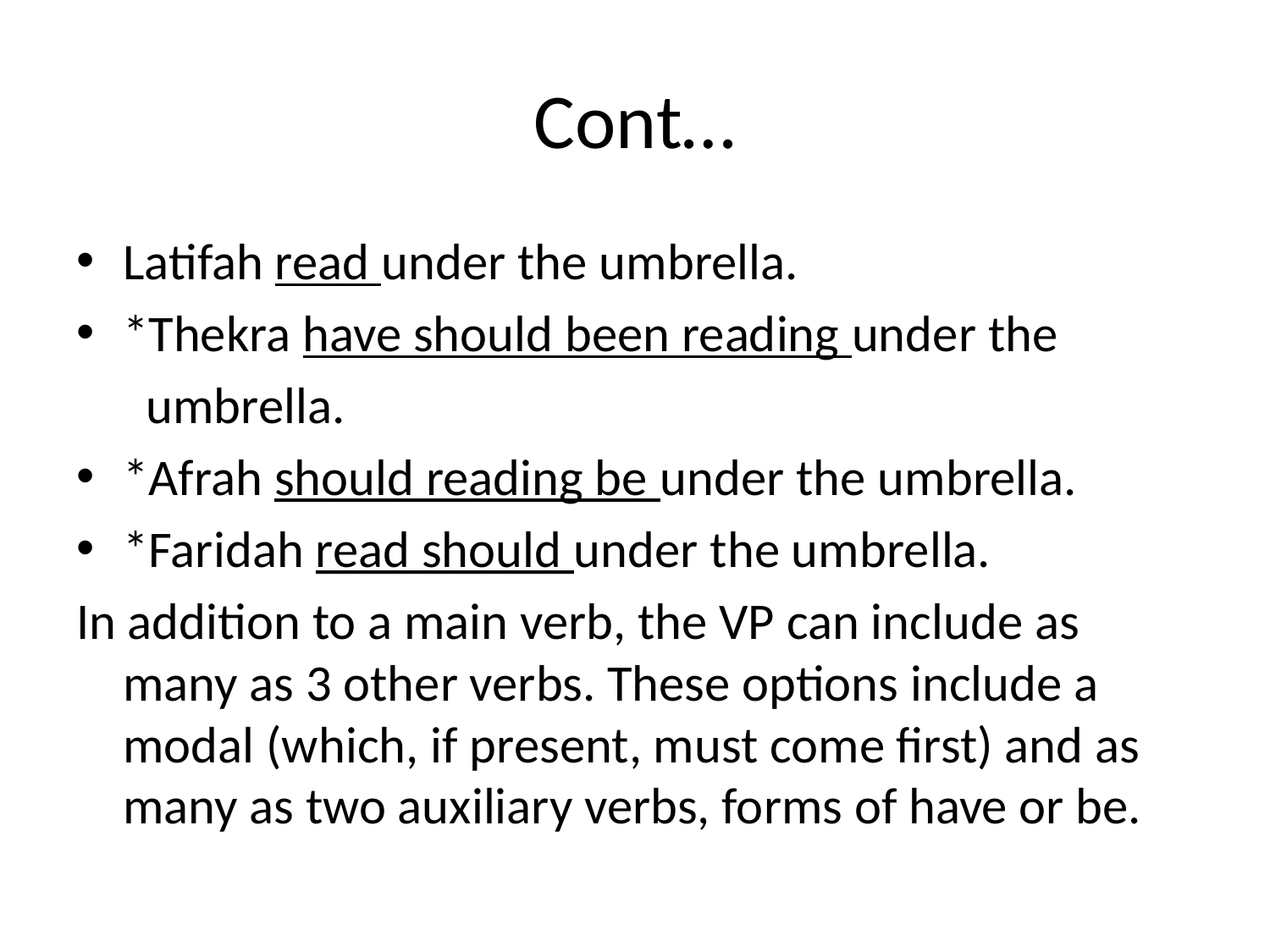

# Cont…
Latifah read under the umbrella.
*Thekra have should been reading under the
      umbrella.
*Afrah should reading be under the umbrella.
*Faridah read should under the umbrella.
In addition to a main verb, the VP can include as many as 3 other verbs. These options include a modal (which, if present, must come first) and as many as two auxiliary verbs, forms of have or be.